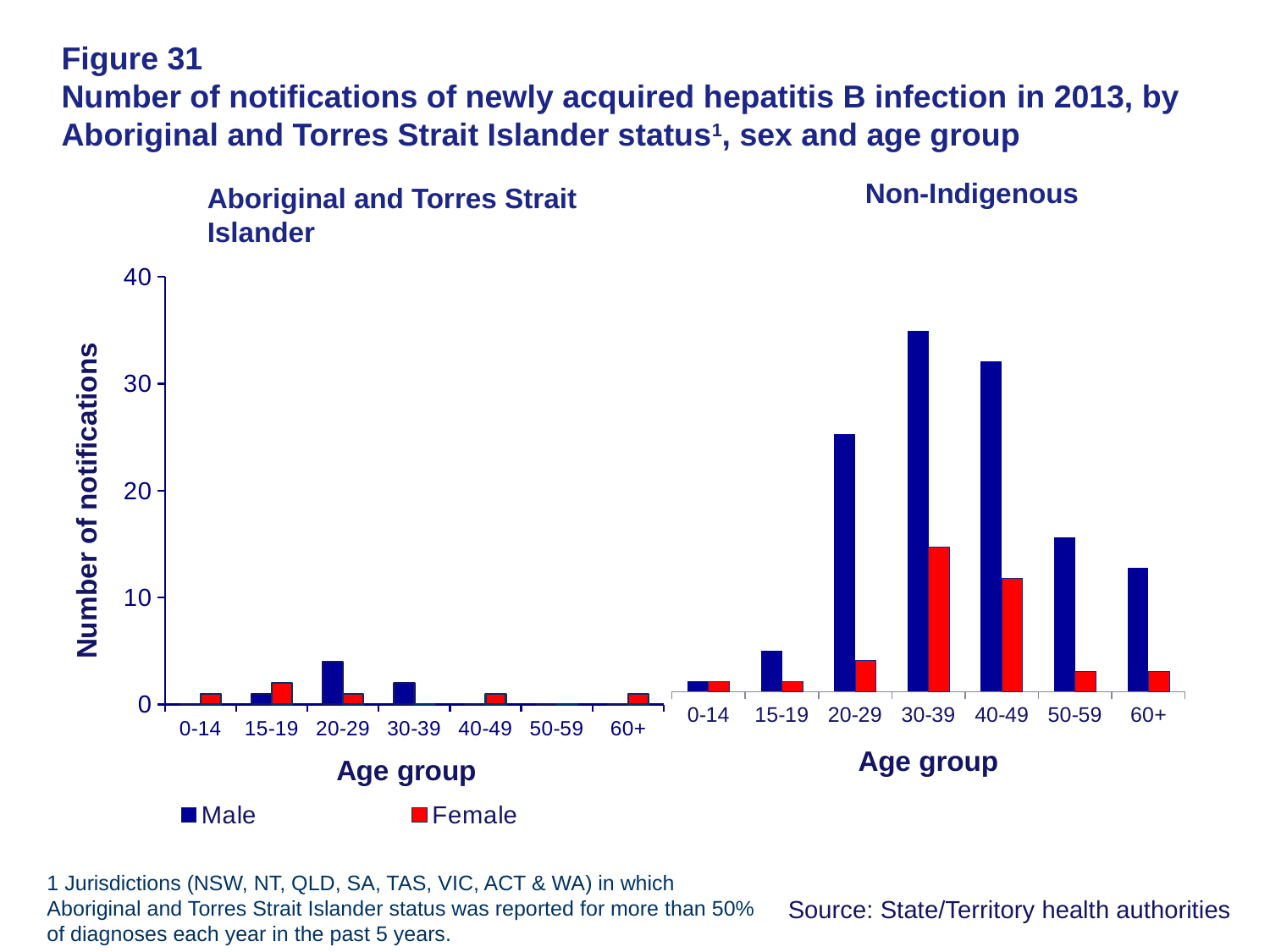

# Figure 31 Number of notifications of newly acquired hepatitis B infection in 2013, by Aboriginal and Torres Strait Islander status1, sex and age group
Non-Indigenous
Aboriginal and Torres Strait Islander

### Chart

| Category | Male | Female |
|---|---|---|
| 0-14 | 0.0 | 1.0 |
| 15-19 | 1.0 | 2.0 |
| 20-29 | 4.0 | 1.0 |
| 30-39 | 2.0 | 0.0 |
| 40-49 | 0.0 | 1.0 |
| 50-59 | 0.0 | 0.0 |
| 60+ | 0.0 | 1.0 |

### Chart

| Category | M | F |
|---|---|---|
| 0-14 | 1.0 | 1.0 |
| 15-19 | 4.0 | 1.0 |
| 20-29 | 25.0 | 3.0 |
| 30-39 | 35.0 | 14.0 |
| 40-49 | 32.0 | 11.0 |
| 50-59 | 15.0 | 2.0 |
| 60+ | 12.0 | 2.0 |
1 Jurisdictions (NSW, NT, QLD, SA, TAS, VIC, ACT & WA) in which Aboriginal and Torres Strait Islander status was reported for more than 50% of diagnoses each year in the past 5 years.
 Source: State/Territory health authorities